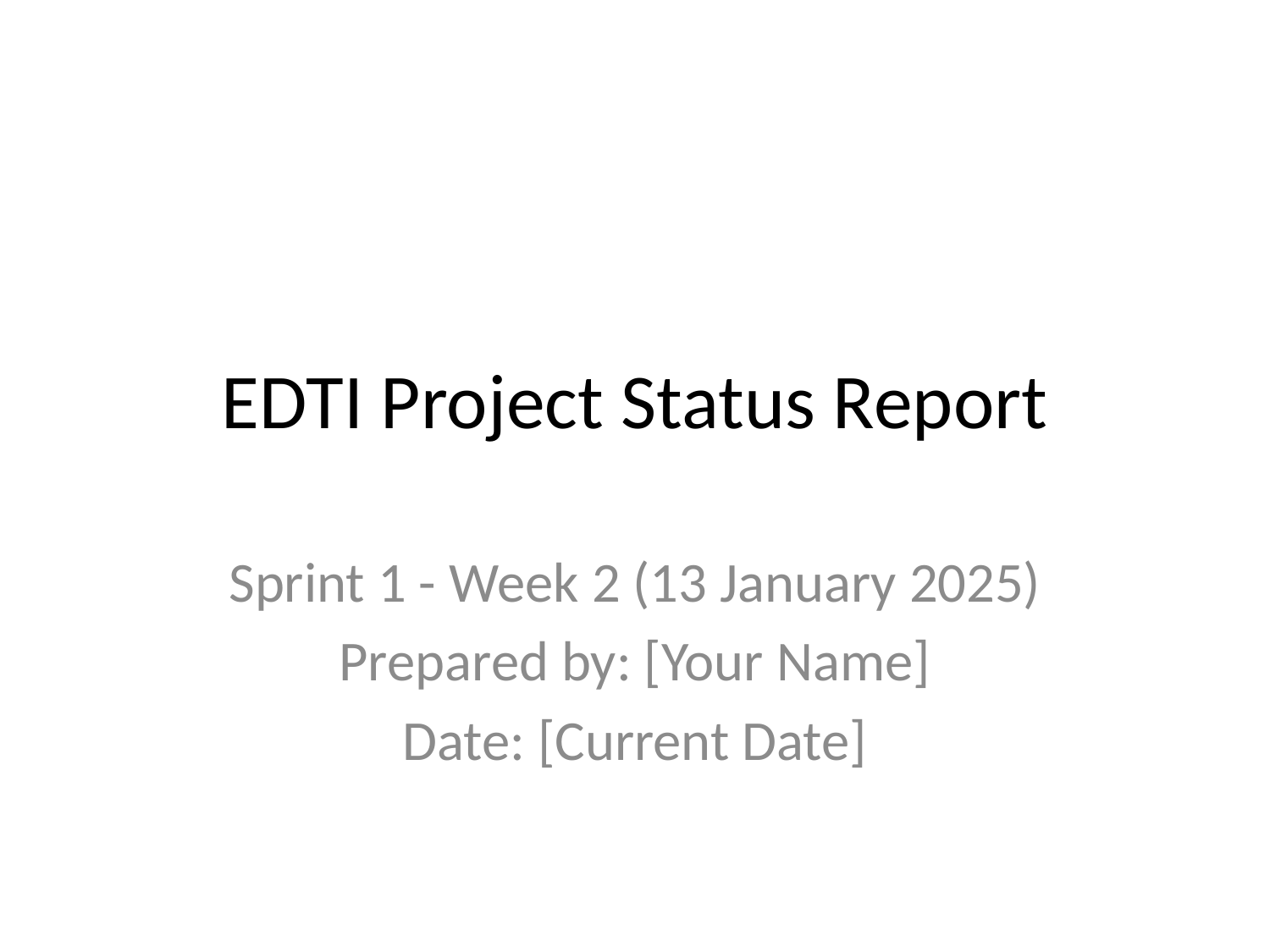

# EDTI Project Status Report
Sprint 1 - Week 2 (13 January 2025)
Prepared by: [Your Name]
Date: [Current Date]